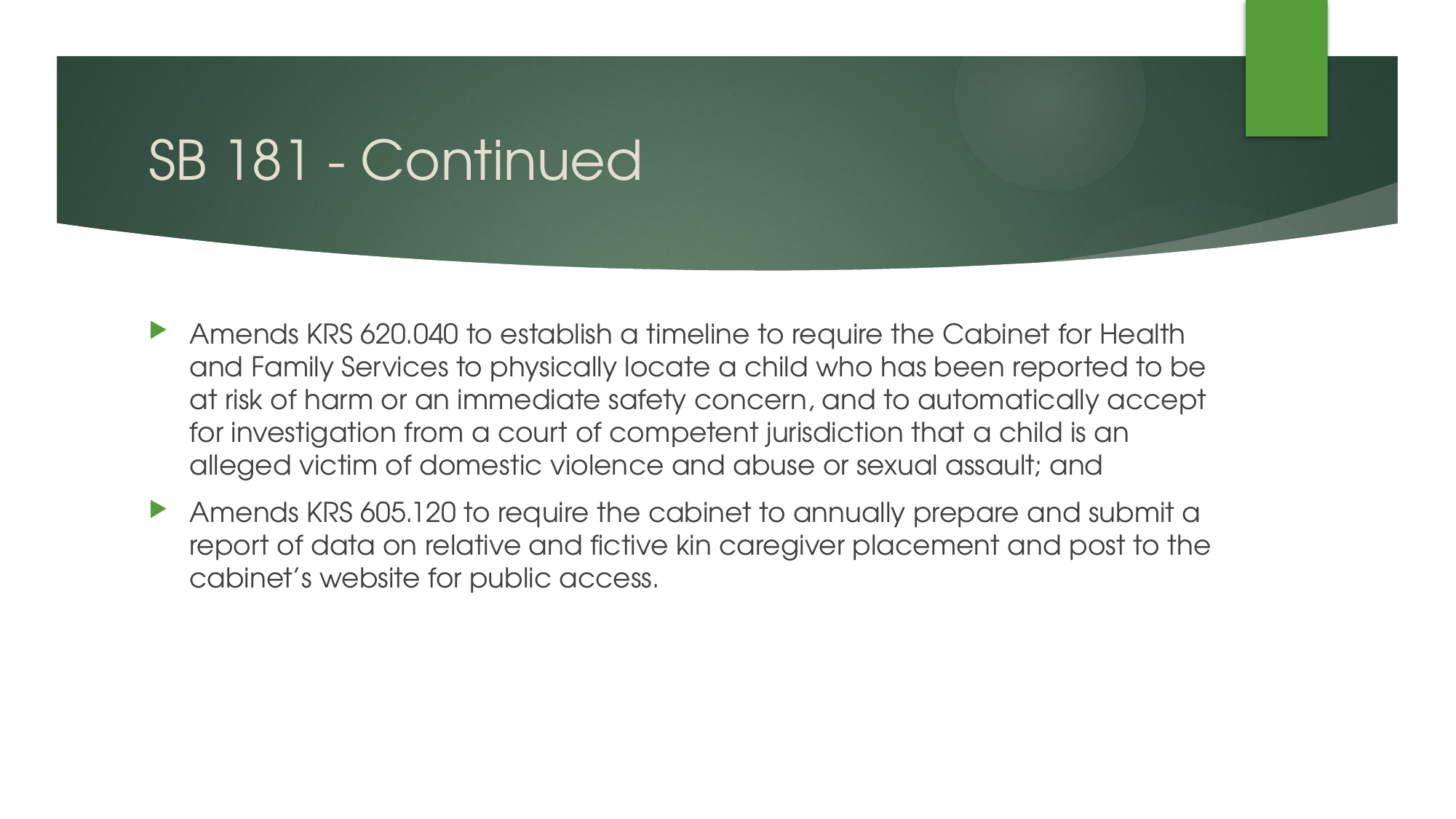

# SB 181 - Continued
Amends KRS 620.040 to establish a timeline to require the Cabinet for Health and Family Services to physically locate a child who has been reported to be at risk of harm or an immediate safety concern, and to automatically accept for investigation from a court of competent jurisdiction that a child is an alleged victim of domestic violence and abuse or sexual assault; and
Amends KRS 605.120 to require the cabinet to annually prepare and submit a report of data on relative and fictive kin caregiver placement and post to the cabinet’s website for public access.